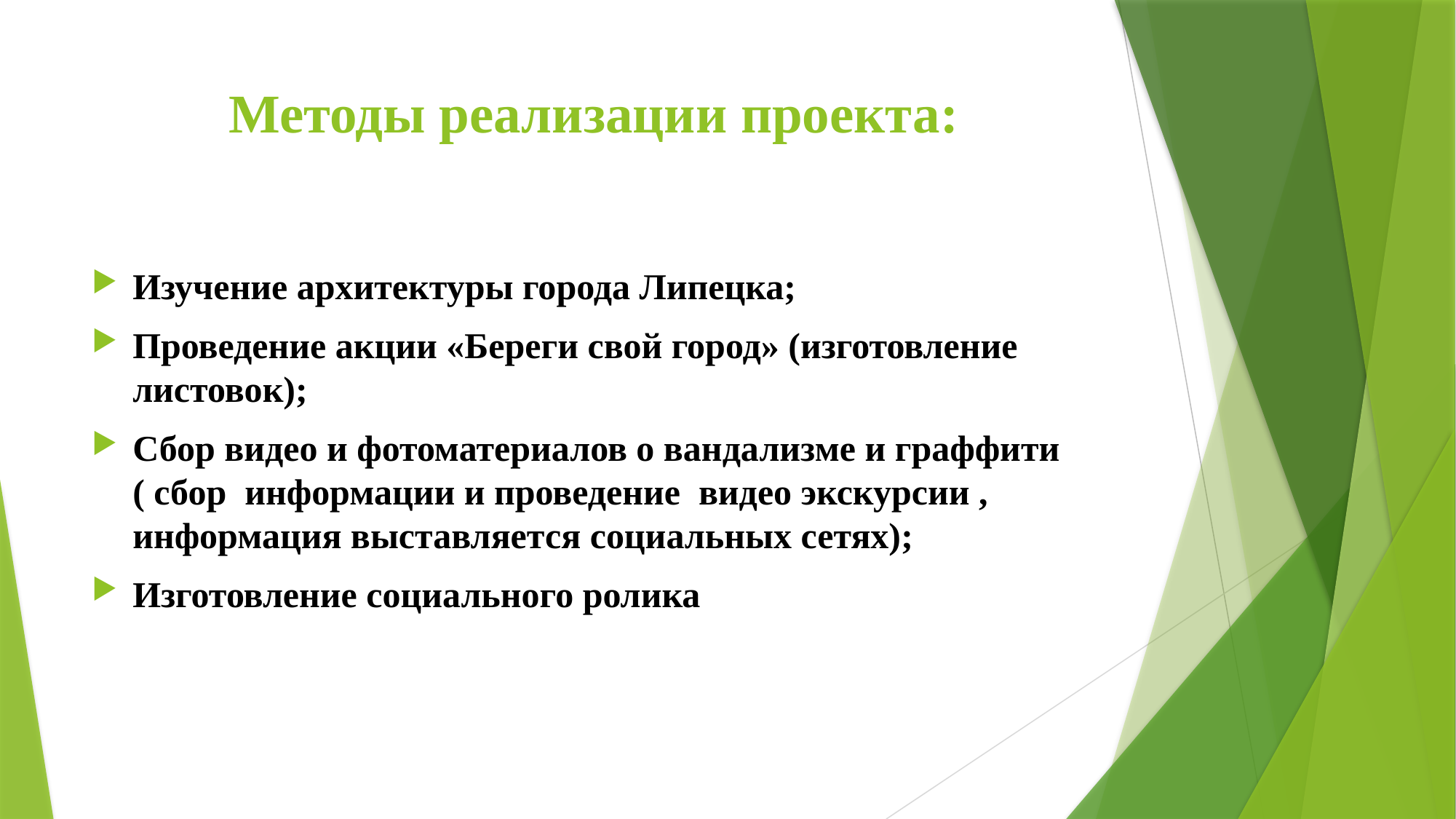

# Методы реализации проекта:
Изучение архитектуры города Липецка;
Проведение акции «Береги свой город» (изготовление листовок);
Сбор видео и фотоматериалов о вандализме и граффити ( сбор  информации и проведение  видео экскурсии , информация выставляется социальных сетях);
Изготовление социального ролика